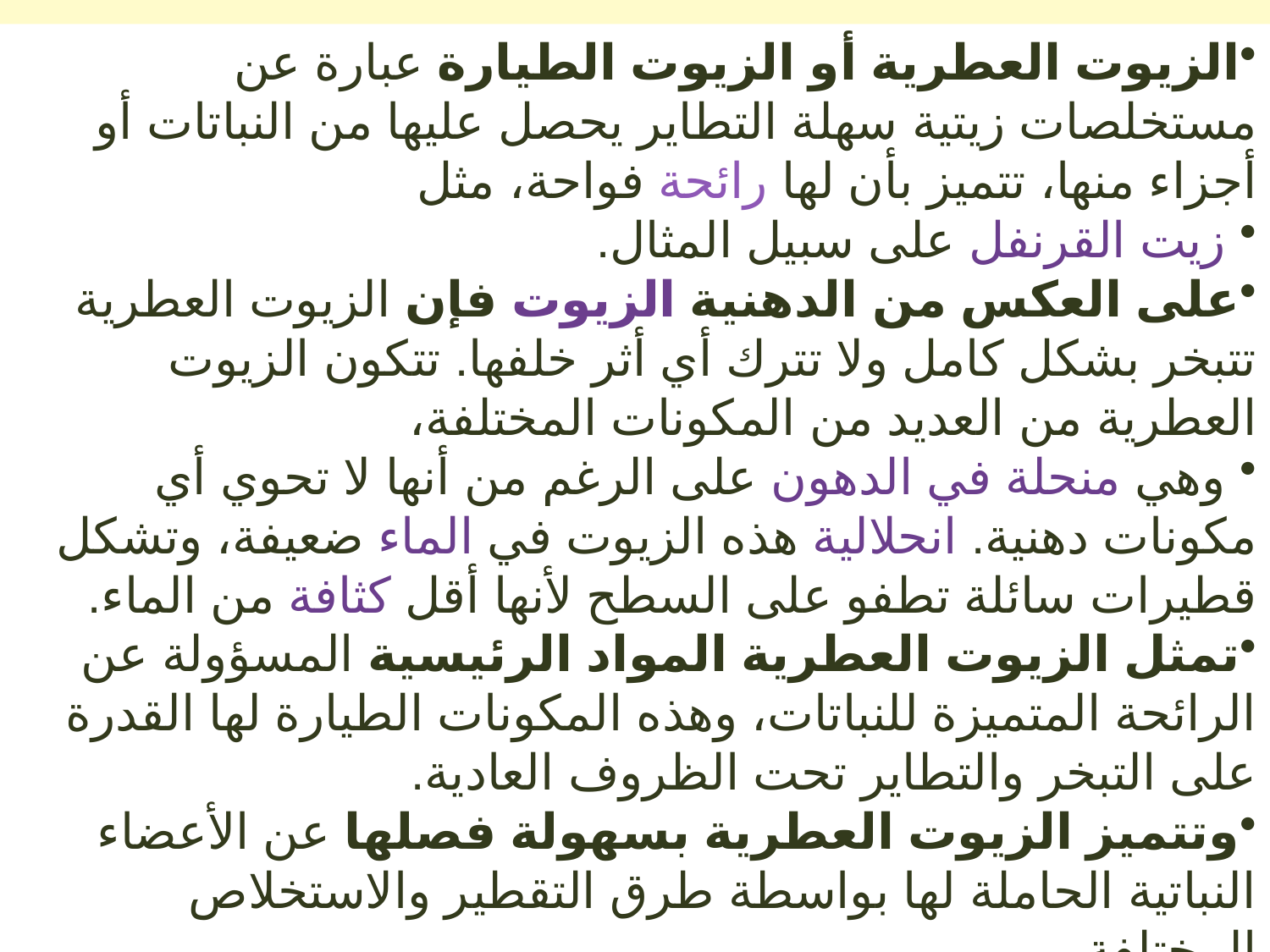

الزيوت العطرية أو الزيوت الطيارة عبارة عن مستخلصات زيتية سهلة التطاير يحصل عليها من النباتات أو أجزاء منها، تتميز بأن لها رائحة فواحة، مثل
 زيت القرنفل على سبيل المثال.
على العكس من الزيوت الدهنية فإن الزيوت العطرية تتبخر بشكل كامل ولا تترك أي أثر خلفها. تتكون الزيوت العطرية من العديد من المكونات المختلفة،
 وهي منحلة في الدهون على الرغم من أنها لا تحوي أي مكونات دهنية. انحلالية هذه الزيوت في الماء ضعيفة، وتشكل قطيرات سائلة تطفو على السطح لأنها أقل كثافة من الماء.
تمثل الزيوت العطرية المواد الرئيسية المسؤولة عن الرائحة المتميزة للنباتات، وهذه المكونات الطيارة لها القدرة على التبخر والتطاير تحت الظروف العادية.
وتتميز الزيوت العطرية بسهولة فصلها عن الأعضاء النباتية الحاملة لها بواسطة طرق التقطير والاستخلاص المختلفة.